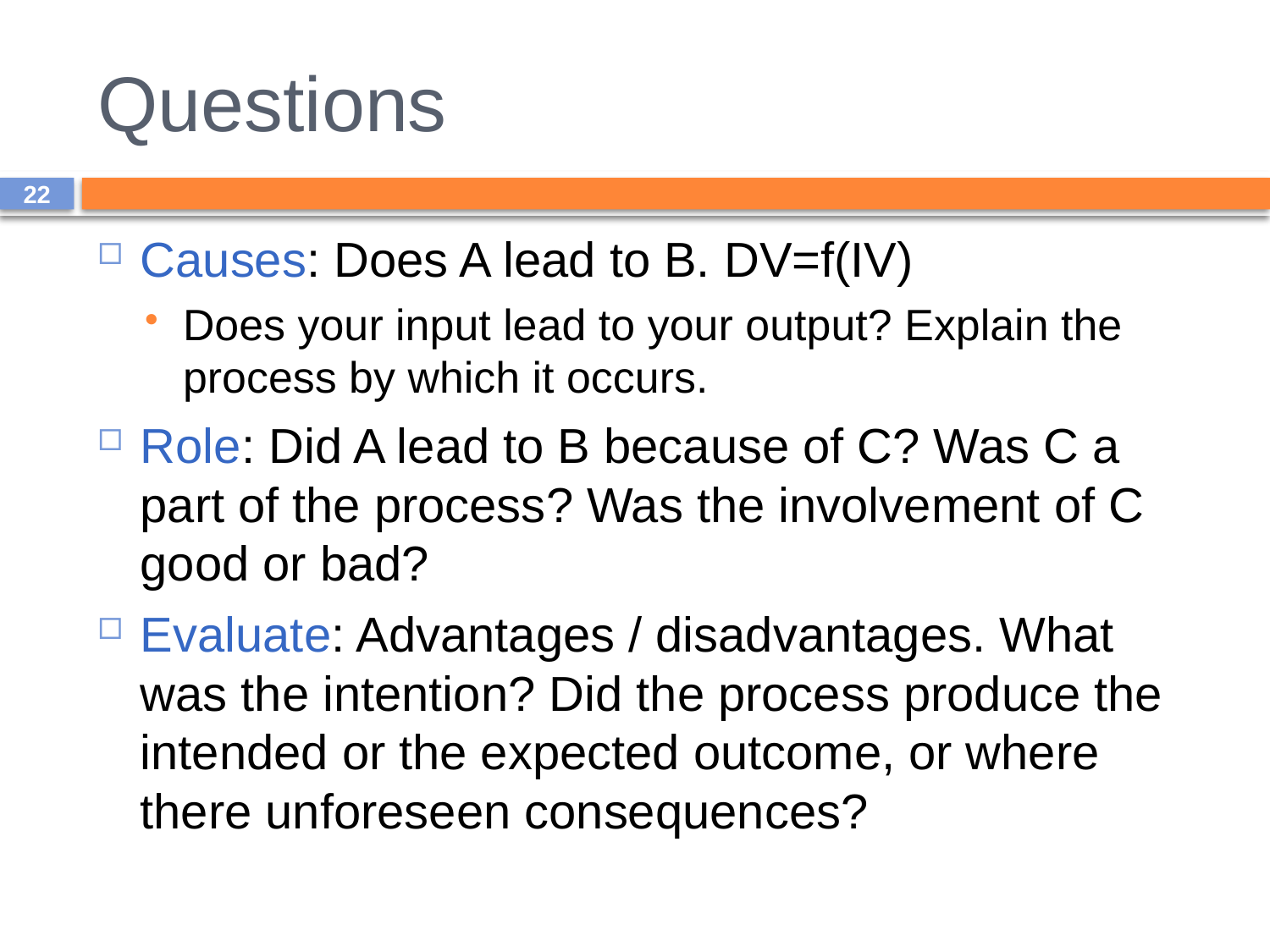

# Questions
22
Causes: Does A lead to B. DV=f(IV)
Does your input lead to your output? Explain the process by which it occurs.
Role: Did A lead to B because of C? Was C a part of the process? Was the involvement of C good or bad?
Evaluate: Advantages / disadvantages. What was the intention? Did the process produce the intended or the expected outcome, or where there unforeseen consequences?